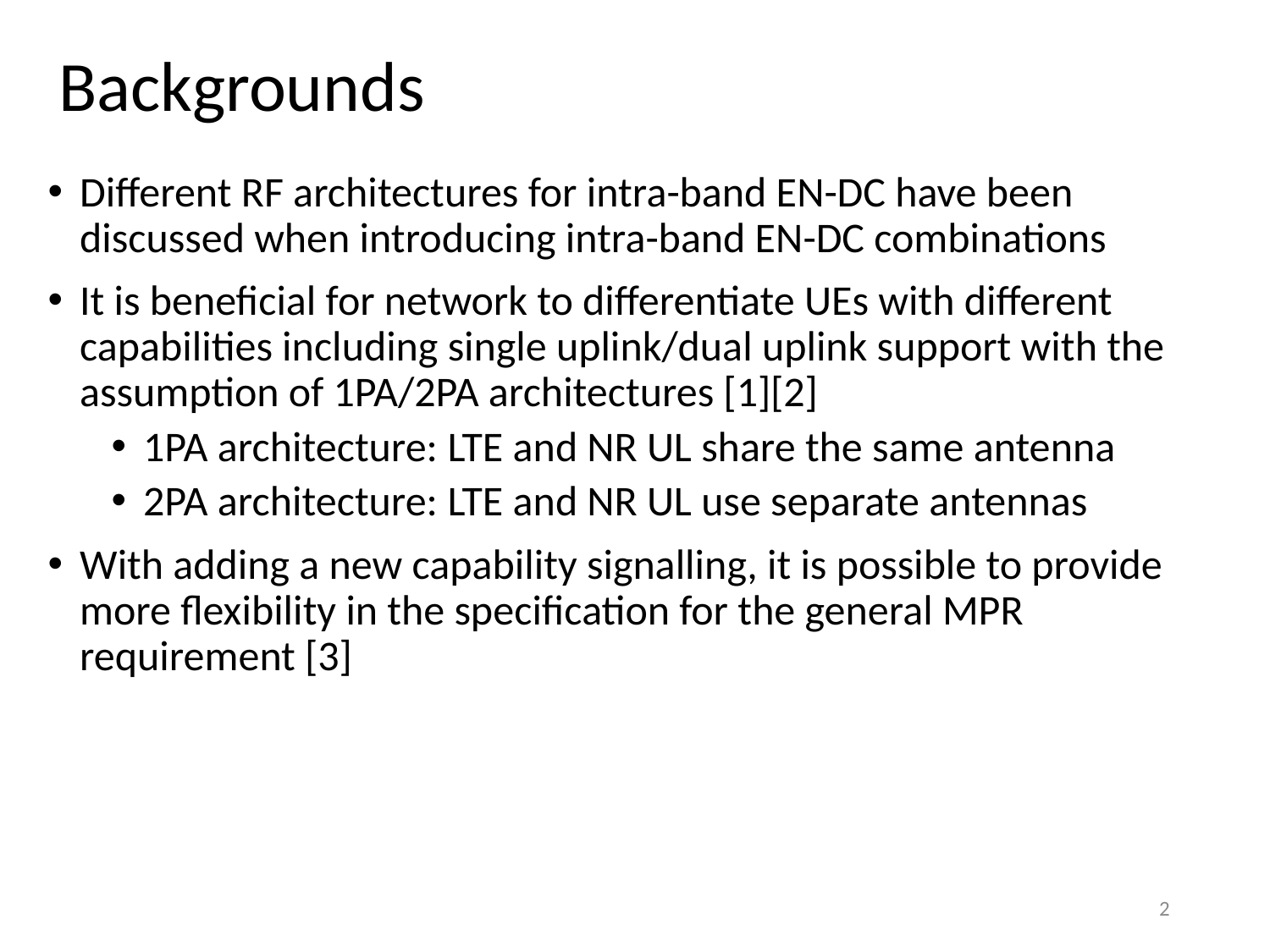

# Backgrounds
Different RF architectures for intra-band EN-DC have been discussed when introducing intra-band EN-DC combinations
It is beneficial for network to differentiate UEs with different capabilities including single uplink/dual uplink support with the assumption of 1PA/2PA architectures [1][2]
1PA architecture: LTE and NR UL share the same antenna
2PA architecture: LTE and NR UL use separate antennas
With adding a new capability signalling, it is possible to provide more flexibility in the specification for the general MPR requirement [3]

2